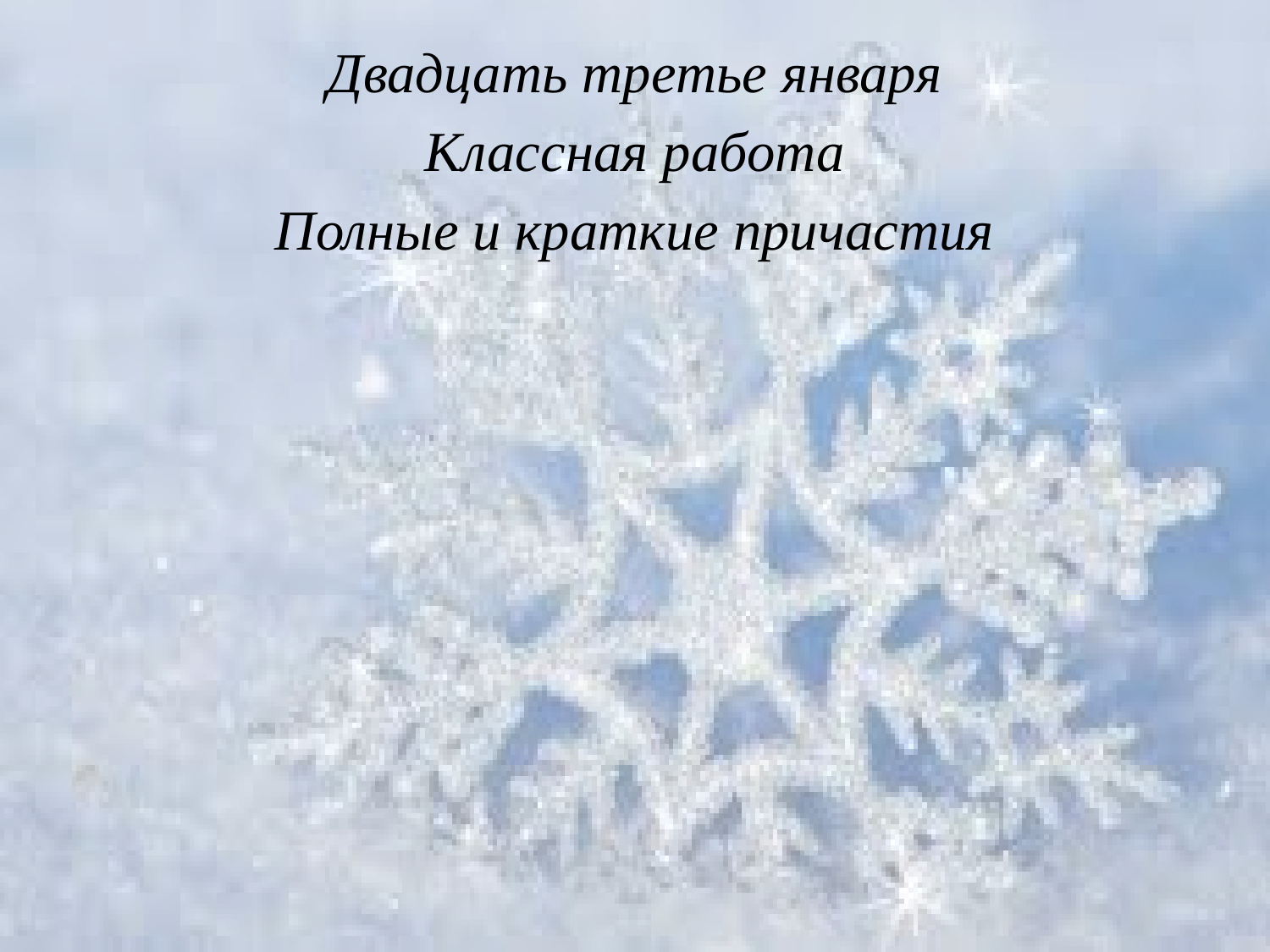

Двадцать третье января
Классная работа
Полные и краткие причастия